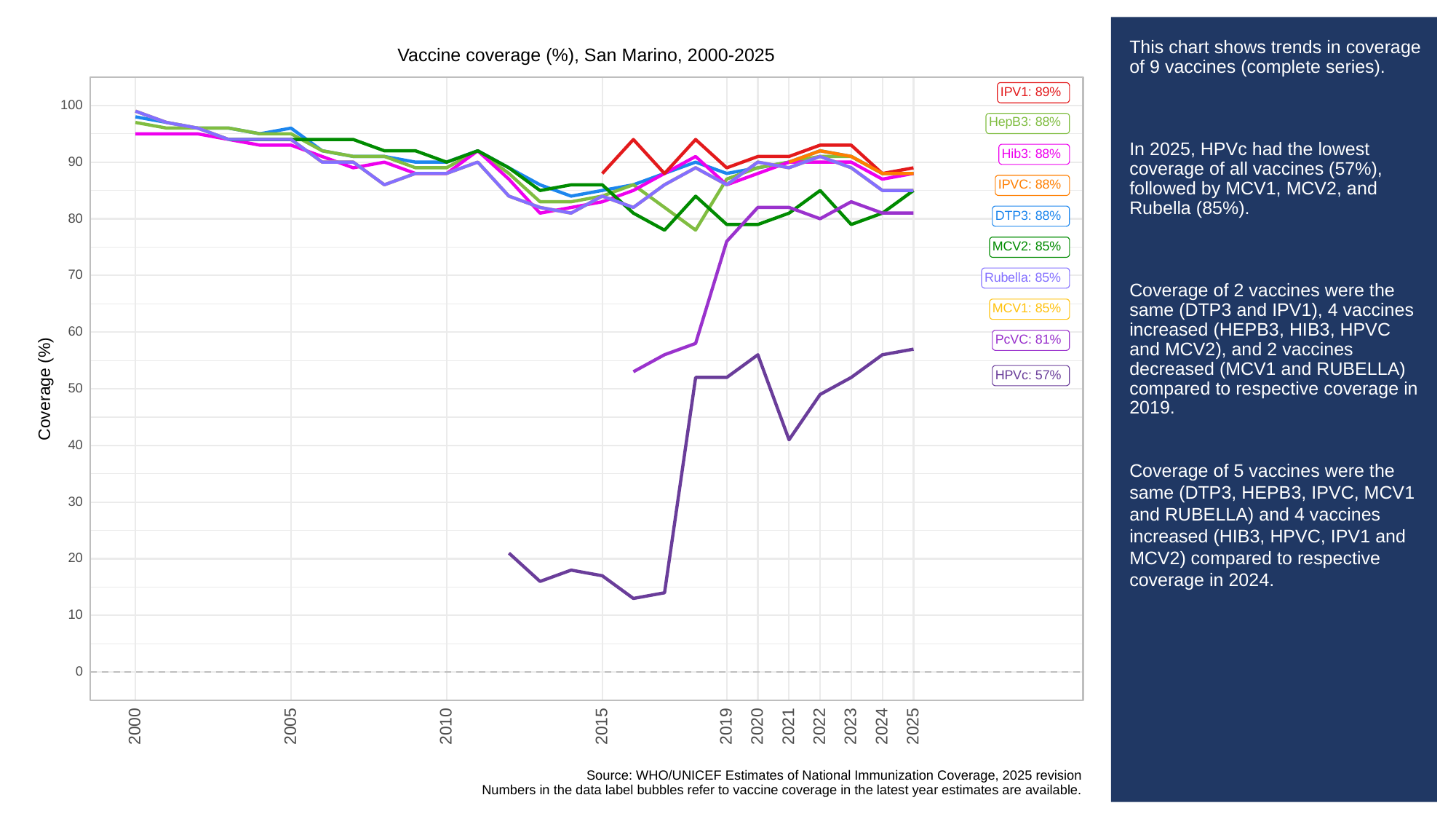

# This chart shows trends in coverage of 9 vaccines (complete series).

In 2025, HPVc had the lowest coverage of all vaccines (57%), followed by MCV1, MCV2, and Rubella (85%).

Coverage of 2 vaccines were the same (DTP3 and IPV1), 4 vaccines increased (HEPB3, HIB3, HPVC and MCV2), and 2 vaccines decreased (MCV1 and RUBELLA) compared to respective coverage in 2019.

Coverage of 5 vaccines were the same (DTP3, HEPB3, IPVC, MCV1 and RUBELLA) and 4 vaccines increased (HIB3, HPVC, IPV1 and MCV2) compared to respective coverage in 2024.

Vaccine coverage (%), San Marino, 2000-2025

IPV1: 89%

100

HepB3: 88%

Hib3: 88%

90

IPVC: 88%

DTP3: 88%
80

MCV2: 85%

70
Rubella: 85%

MCV1: 85%
60

PcVC: 81%

HPVc: 57%
Coverage (%)
50

40

30

20

10

0

2023
2000
2005
2010
2015
2019
2020
2021
2022
2024
2025
Source: WHO/UNICEF Estimates of National Immunization Coverage, 2025 revision
Numbers in the data label bubbles refer to vaccine coverage in the latest year estimates are available.